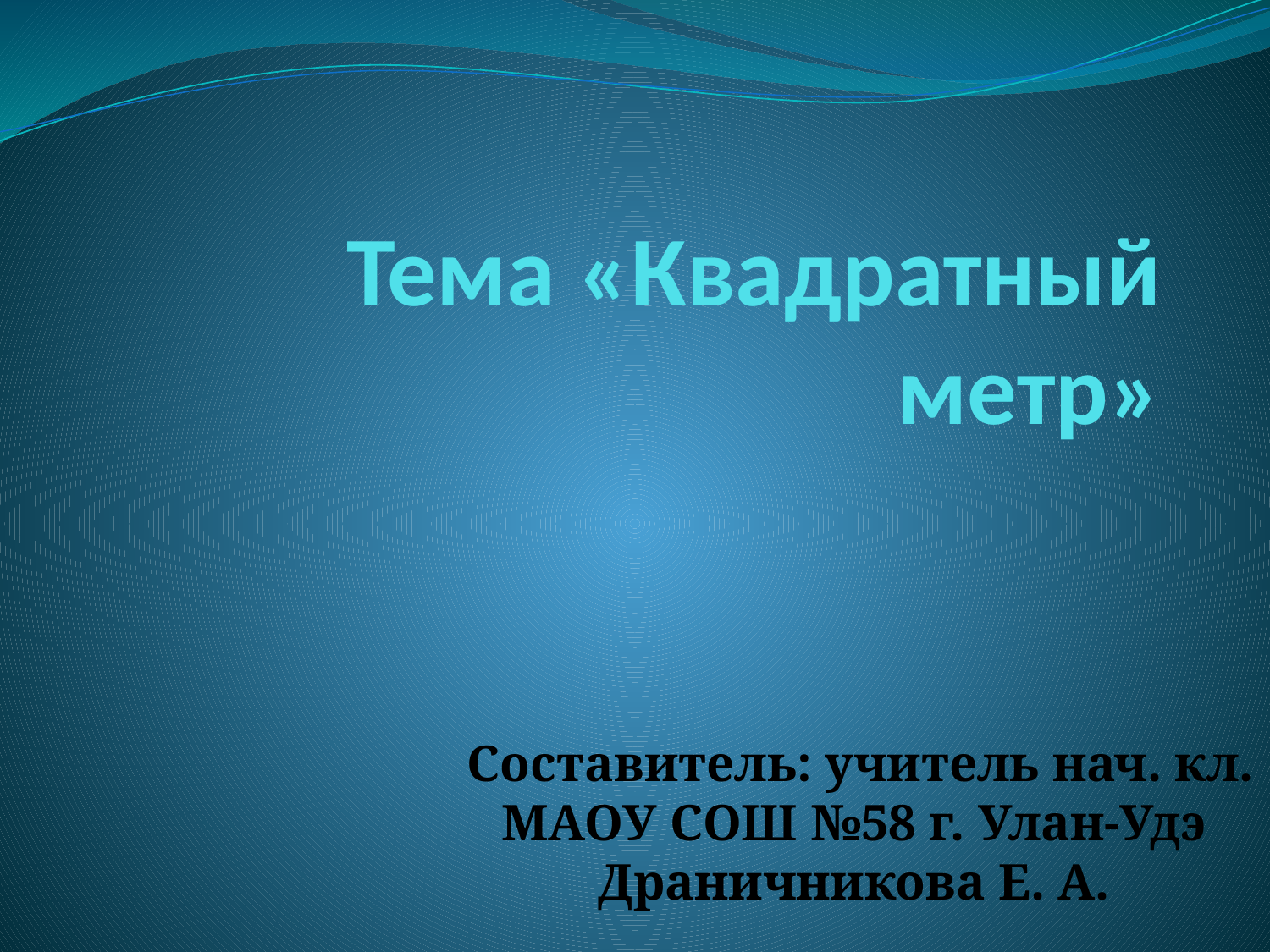

# Тема «Квадратный метр»
Составитель: учитель нач. кл.
МАОУ СОШ №58 г. Улан-Удэ
Драничникова Е. А.